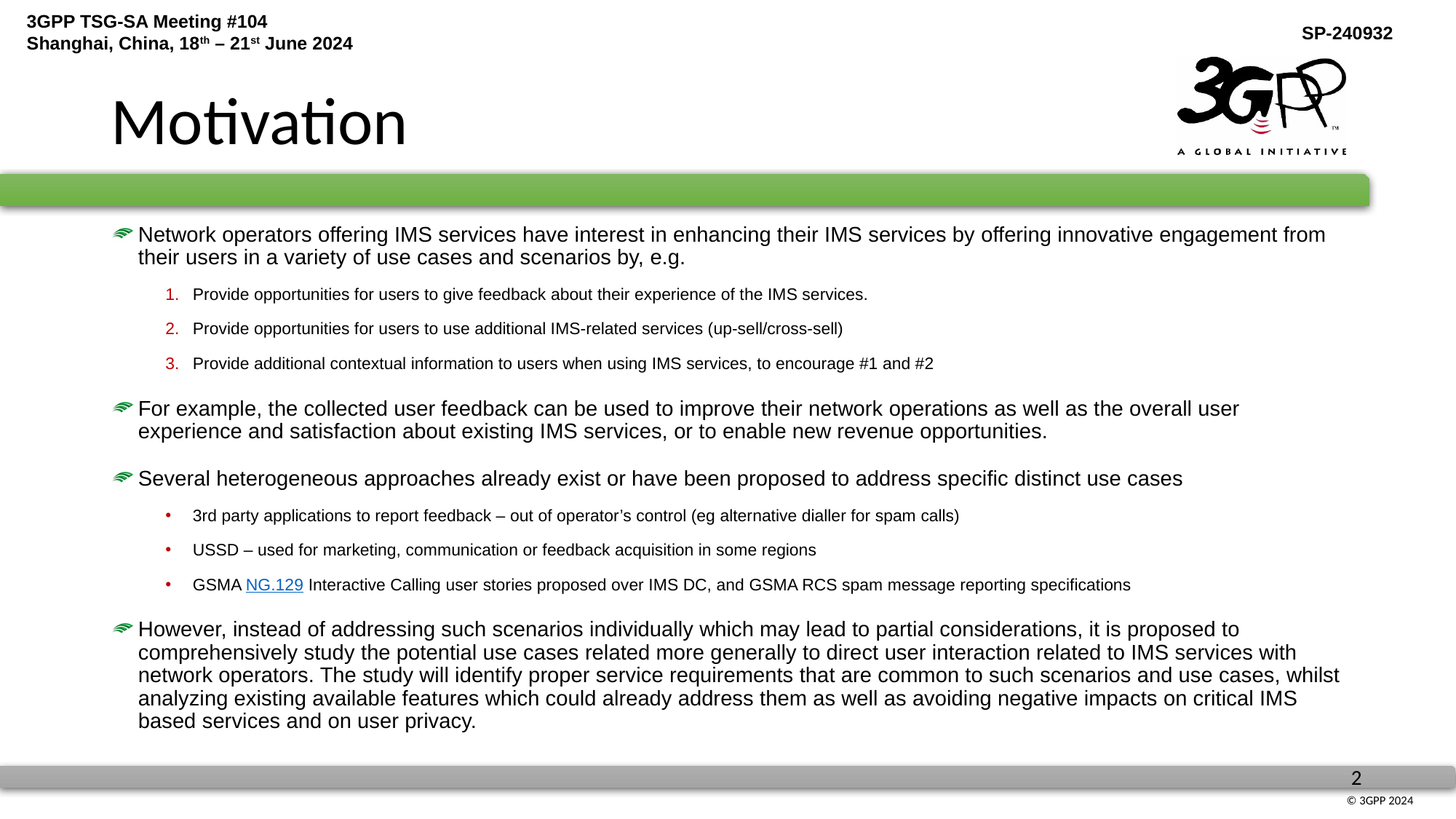

# Motivation
Network operators offering IMS services have interest in enhancing their IMS services by offering innovative engagement from their users in a variety of use cases and scenarios by, e.g.
Provide opportunities for users to give feedback about their experience of the IMS services.
Provide opportunities for users to use additional IMS-related services (up-sell/cross-sell)
Provide additional contextual information to users when using IMS services, to encourage #1 and #2
For example, the collected user feedback can be used to improve their network operations as well as the overall user experience and satisfaction about existing IMS services, or to enable new revenue opportunities.
Several heterogeneous approaches already exist or have been proposed to address specific distinct use cases
3rd party applications to report feedback – out of operator’s control (eg alternative dialler for spam calls)
USSD – used for marketing, communication or feedback acquisition in some regions
GSMA NG.129 Interactive Calling user stories proposed over IMS DC, and GSMA RCS spam message reporting specifications
However, instead of addressing such scenarios individually which may lead to partial considerations, it is proposed to comprehensively study the potential use cases related more generally to direct user interaction related to IMS services with network operators. The study will identify proper service requirements that are common to such scenarios and use cases, whilst analyzing existing available features which could already address them as well as avoiding negative impacts on critical IMS based services and on user privacy.